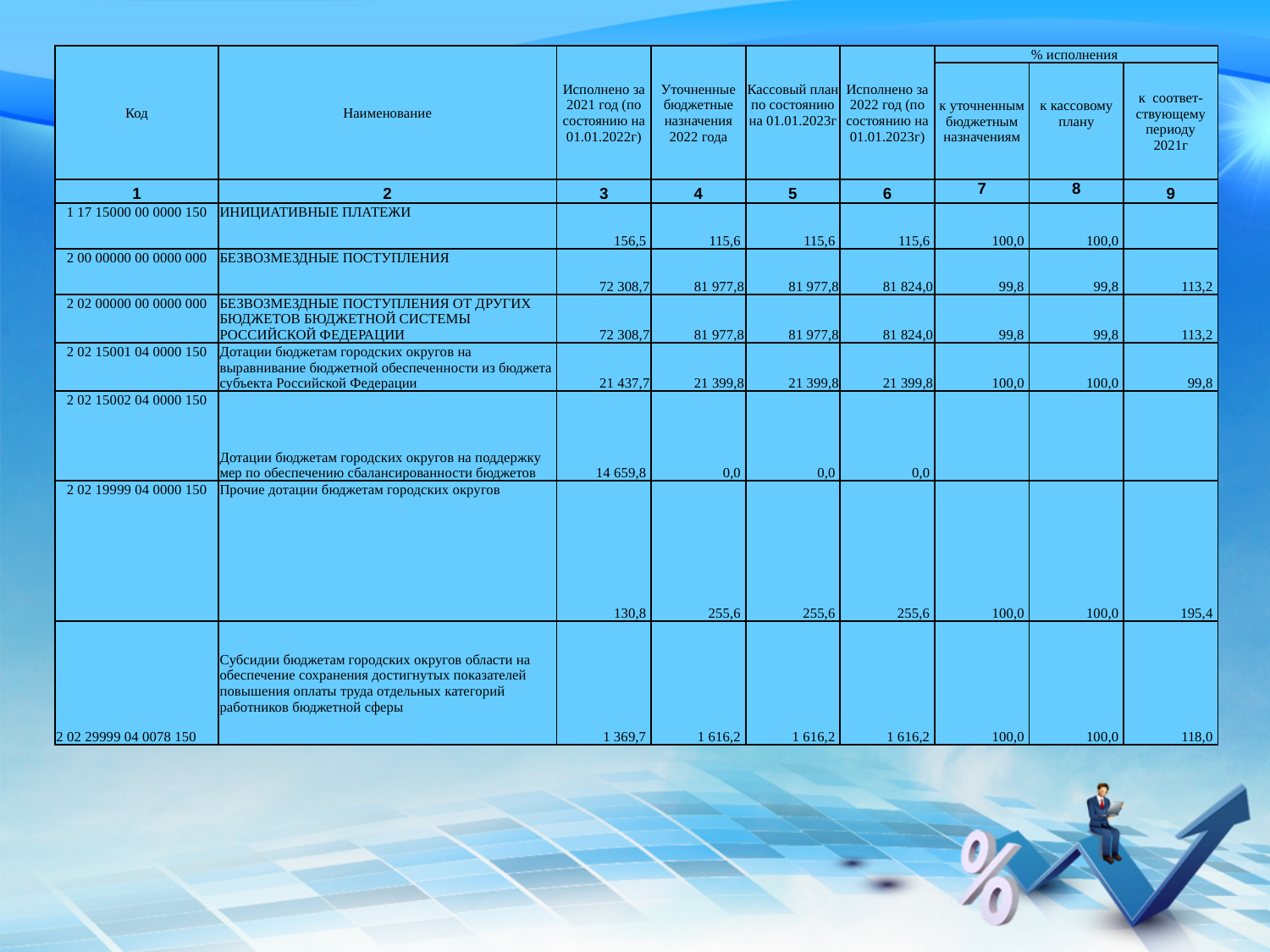

| Код | Наименование | Исполнено за 2021 год (по состоянию на 01.01.2022г) | Уточненные бюджетные назначения 2022 года | Кассовый план по состоянию на 01.01.2023г | Исполнено за 2022 год (по состоянию на 01.01.2023г) | % исполнения |  |  |
| --- | --- | --- | --- | --- | --- | --- | --- | --- |
|  |  |  |  |  |  | к уточненным бюджетным назначениям | к кассовому плану | к соответ-ствующему периоду 2021г |
| 1 | 2 | 3 | 4 | 5 | 6 | 7 | 8 | 9 |
| 1 17 15000 00 0000 150 | ИНИЦИАТИВНЫЕ ПЛАТЕЖИ | 156,5 | 115,6 | 115,6 | 115,6 | 100,0 | 100,0 |  |
| 2 00 00000 00 0000 000 | БЕЗВОЗМЕЗДНЫЕ ПОСТУПЛЕНИЯ | 72 308,7 | 81 977,8 | 81 977,8 | 81 824,0 | 99,8 | 99,8 | 113,2 |
| 2 02 00000 00 0000 000 | БЕЗВОЗМЕЗДНЫЕ ПОСТУПЛЕНИЯ ОТ ДРУГИХ БЮДЖЕТОВ БЮДЖЕТНОЙ СИСТЕМЫ РОССИЙСКОЙ ФЕДЕРАЦИИ | 72 308,7 | 81 977,8 | 81 977,8 | 81 824,0 | 99,8 | 99,8 | 113,2 |
| 2 02 15001 04 0000 150 | Дотации бюджетам городских округов на выравнивание бюджетной обеспеченности из бюджета субъекта Российской Федерации | 21 437,7 | 21 399,8 | 21 399,8 | 21 399,8 | 100,0 | 100,0 | 99,8 |
| 2 02 15002 04 0000 150 | Дотации бюджетам городских округов на поддержку мер по обеспечению сбалансированности бюджетов | 14 659,8 | 0,0 | 0,0 | 0,0 |  |  |  |
| 2 02 19999 04 0000 150 | Прочие дотации бюджетам городских округов | 130,8 | 255,6 | 255,6 | 255,6 | 100,0 | 100,0 | 195,4 |
| 2 02 29999 04 0078 150 | Cубсидии бюджетам городских округов области на обеспечение сохранения достигнутых показателей повышения оплаты труда отдельных категорий работников бюджетной сферы | 1 369,7 | 1 616,2 | 1 616,2 | 1 616,2 | 100,0 | 100,0 | 118,0 |